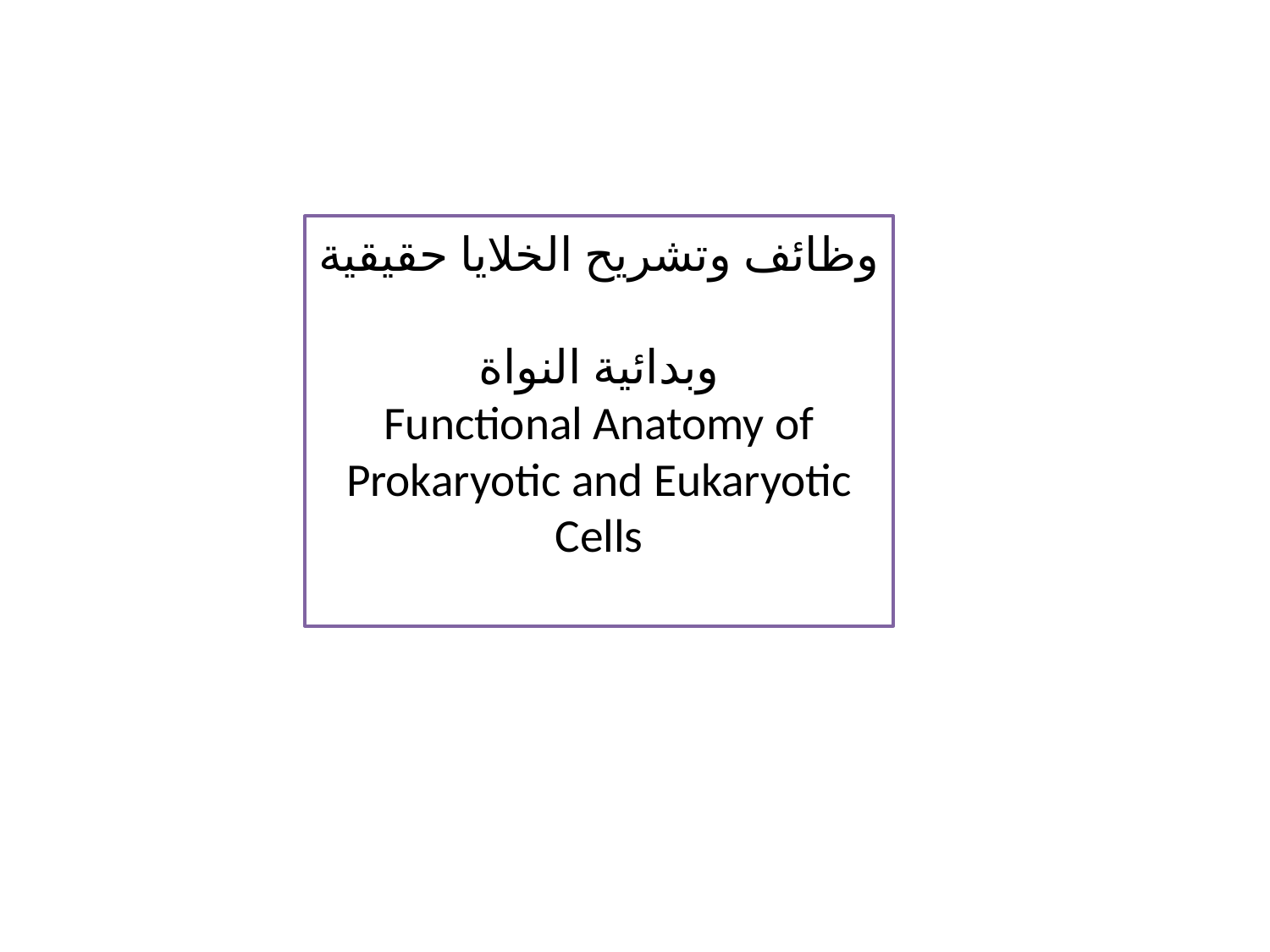

# وظائف وتشريح الخلايا حقيقية وبدائية النواة Functional Anatomy of Prokaryotic and Eukaryotic Cells